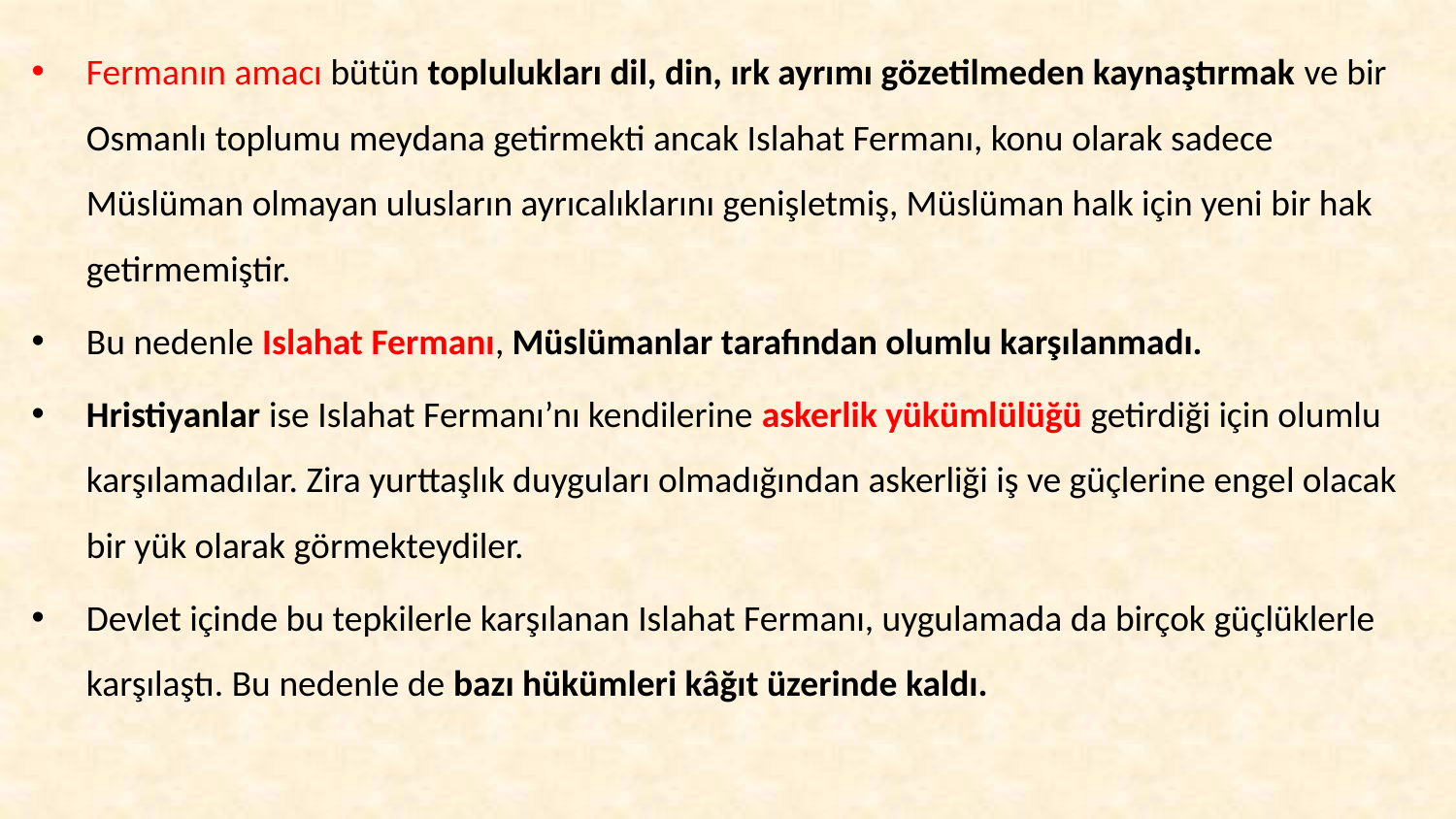

Fermanın amacı bütün toplulukları dil, din, ırk ayrımı gözetilmeden kaynaştırmak ve bir Osmanlı toplumu meydana getirmekti ancak Islahat Fermanı, konu olarak sadece Müslüman olmayan ulusların ayrıcalıklarını genişletmiş, Müslüman halk için yeni bir hak getirmemiştir.
Bu nedenle Islahat Fermanı, Müslümanlar tarafından olumlu karşılanmadı.
Hristiyanlar ise Islahat Fermanı’nı kendilerine askerlik yükümlülüğü getirdiği için olumlu karşılamadılar. Zira yurttaşlık duyguları olmadığından askerliği iş ve güçlerine engel olacak bir yük olarak görmekteydiler.
Devlet içinde bu tepkilerle karşılanan Islahat Fermanı, uygulamada da birçok güçlüklerle karşılaştı. Bu nedenle de bazı hükümleri kâğıt üzerinde kaldı.